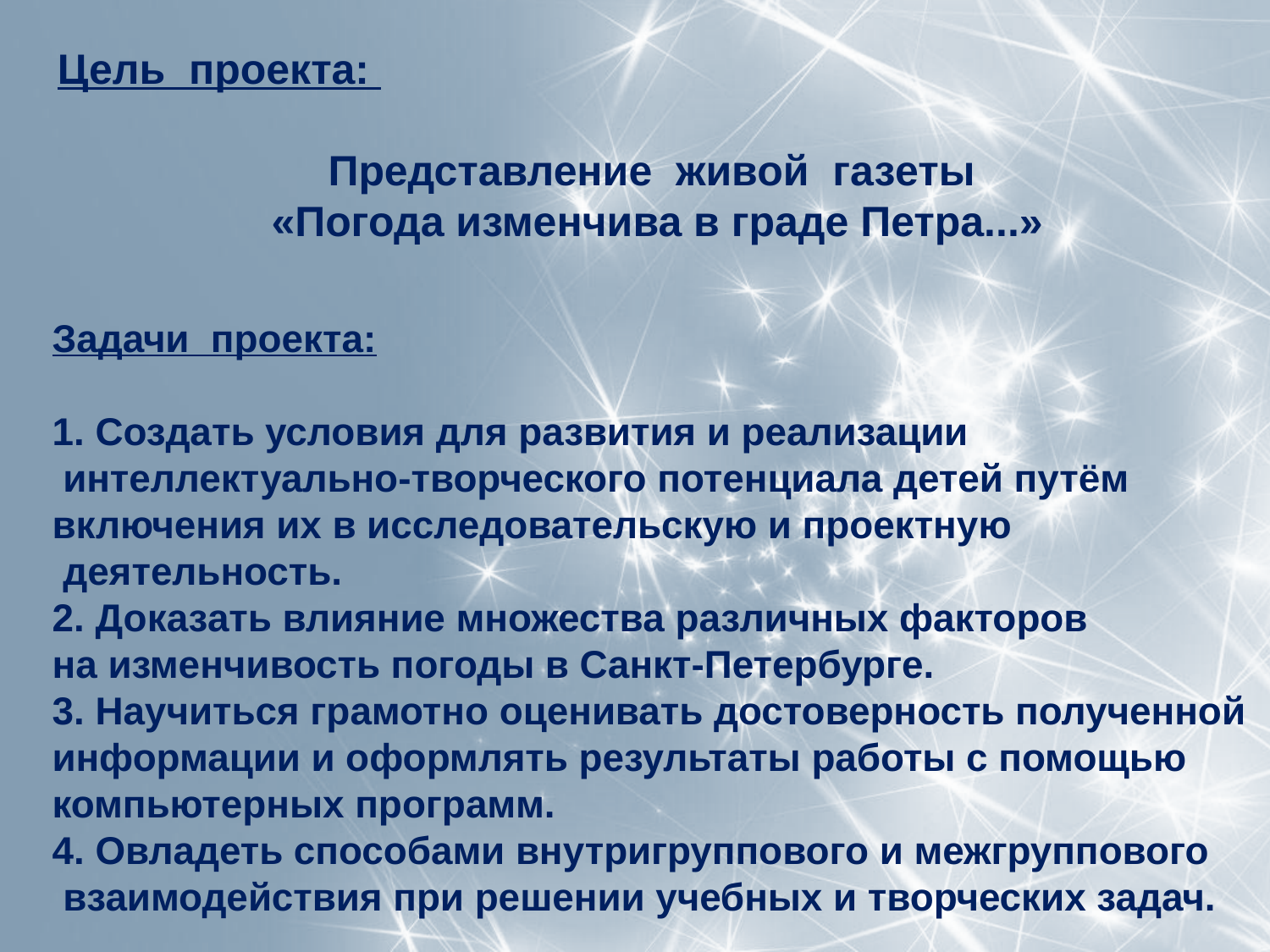

Цель  проекта:

Представление  живой  газеты
«Погода изменчива в граде Петра...»
Задачи  проекта:

1. Создать условия для развития и реализации
 интеллектуально-творческого потенциала детей путём
включения их в исследовательскую и проектную
 деятельность.
2. Доказать влияние множества различных факторов
на изменчивость погоды в Санкт-Петербурге.
3. Научиться грамотно оценивать достоверность полученной
информации и оформлять результаты работы с помощью
компьютерных программ.
4. Овладеть способами внутригруппового и межгруппового
 взаимодействия при решении учебных и творческих задач.